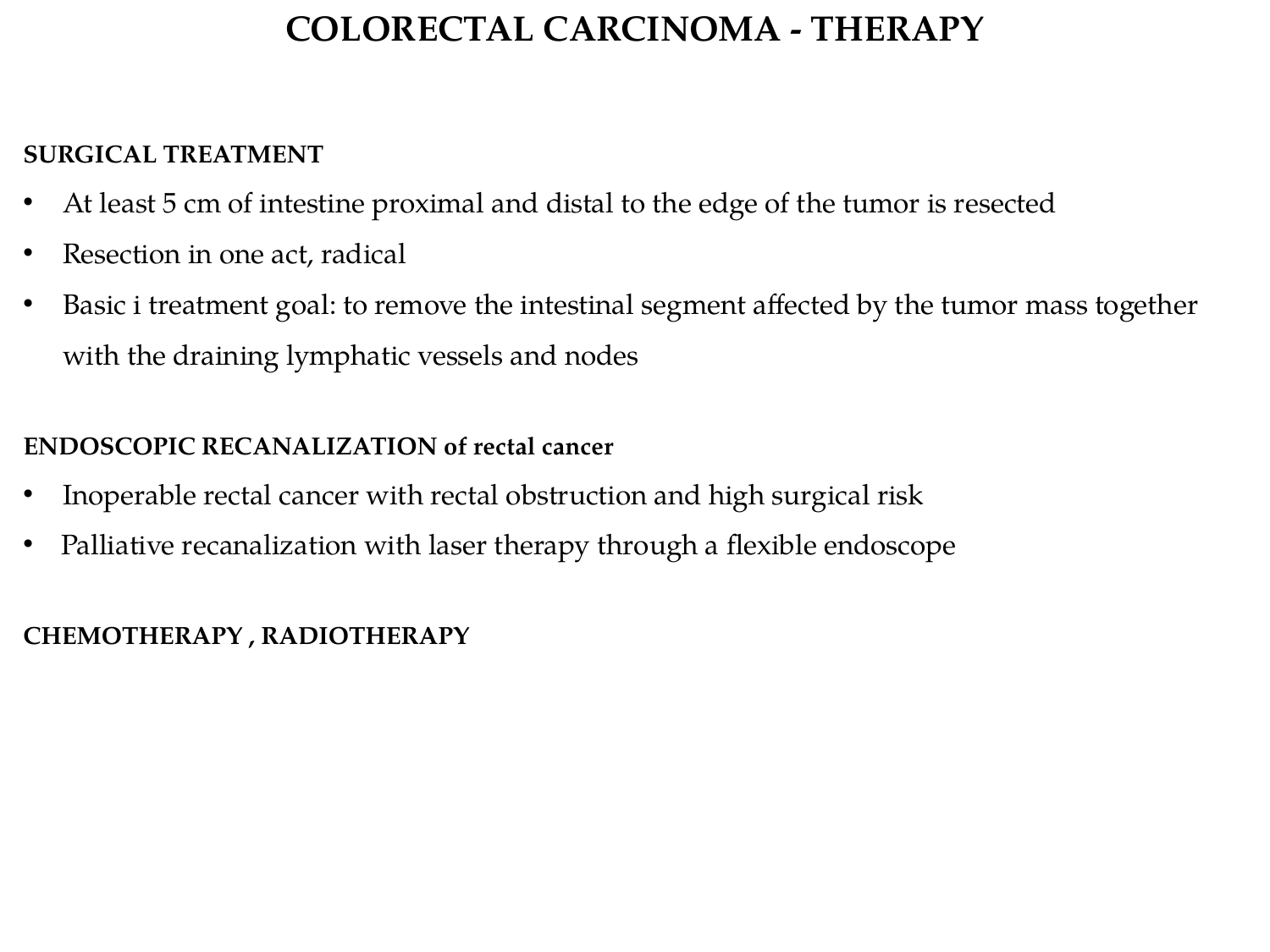

COLORECTAL CARCINOMA - THERAPY
SURGICAL TREATMENT
At least 5 cm of intestine proximal and distal to the edge of the tumor is resected
Resection in one act, radical
Basic i treatment goal: to remove the intestinal segment affected by the tumor mass together with the draining lymphatic vessels and nodes

ENDOSCOPIC RECANALIZATION of rectal cancer
Inoperable rectal cancer with rectal obstruction and high surgical risk
    Palliative recanalization with laser therapy through a flexible endoscope

CHEMOTHERAPY , RADIOTHERAPY